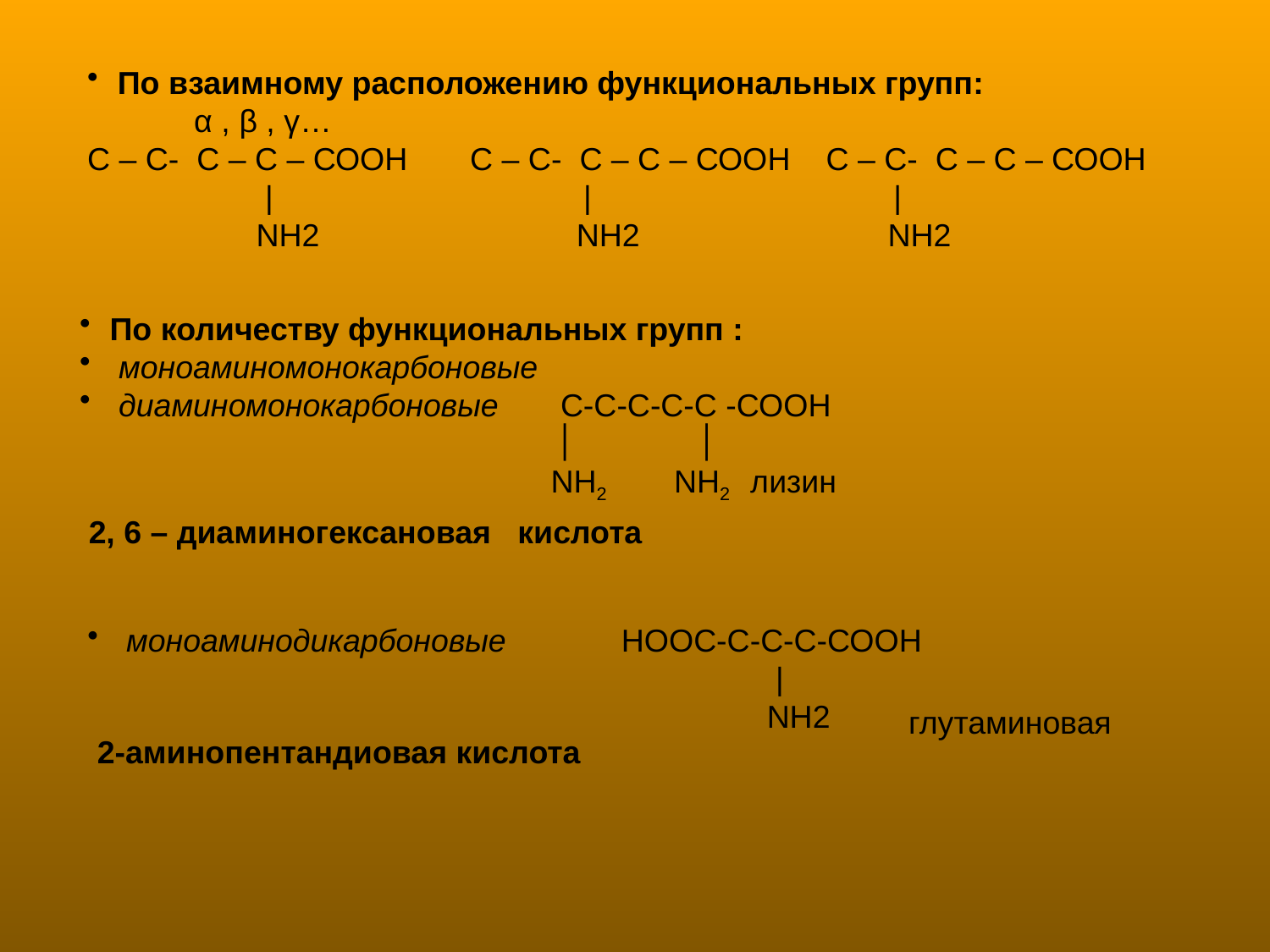

По взаимному расположению функциональных групп:
            α , β , γ…
С – С-  С – С – СООН       С – С-  С – С – СООН    С – С-  С – С – СООН
                    |		             |			     |
                   NH2                             NH2                            NH2

По количеству функциональных групп :
 моноаминомонокарбоновые
 диаминомонокарбоновые       С-С-С-С-С -СООН
		                         ׀              ׀
                                                     NH2        NH2    лизин

2, 6 – диаминогексановая   кислота

 моноаминодикарбоновые             НООС-С-С-С-СООН
             					      |
					     NH2

глутаминовая
2-аминопентандиовая кислота